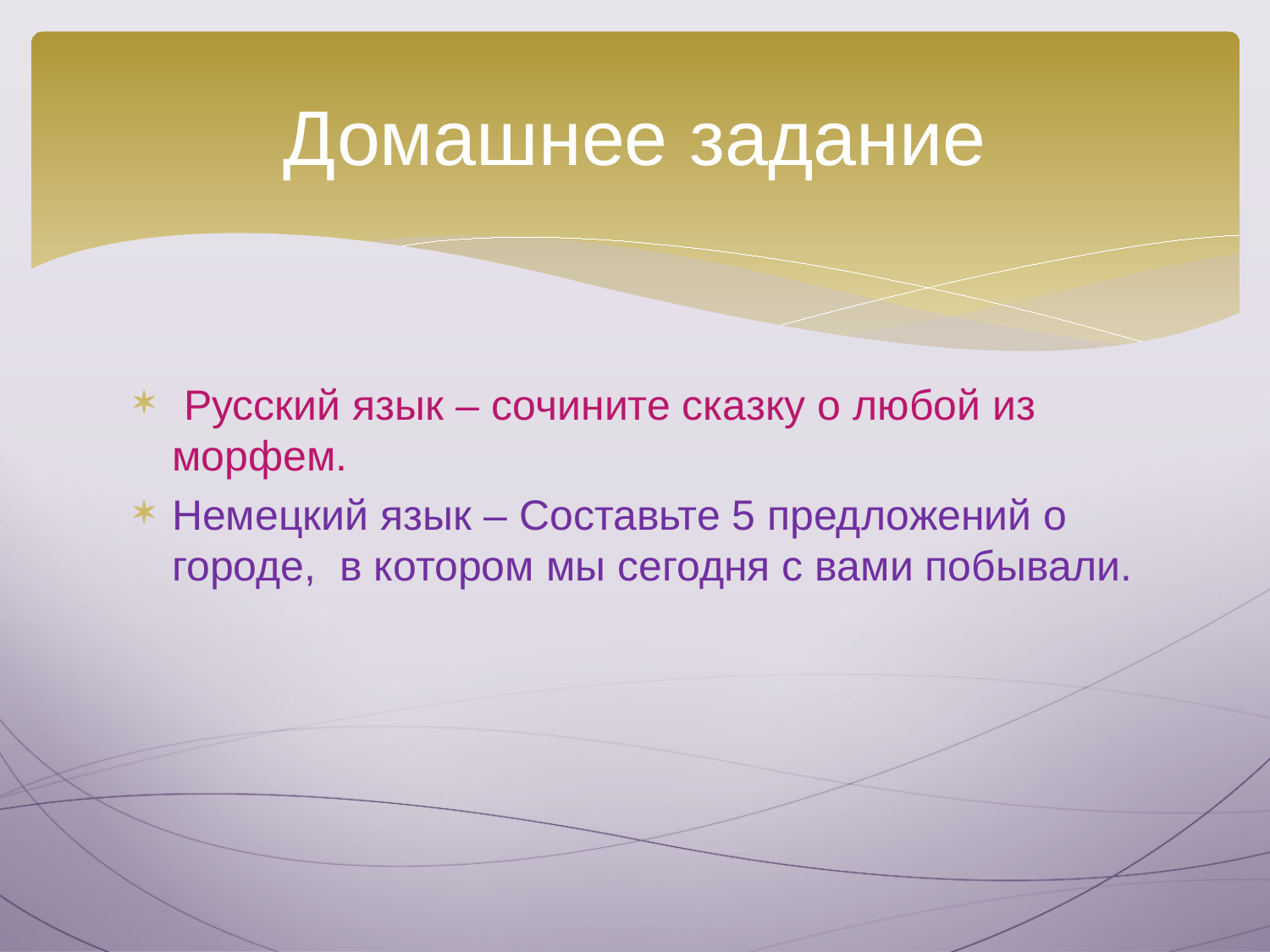

# Домашнее задание
 Русский язык – сочините сказку о любой из морфем.
Немецкий язык – Составьте 5 предложений о городе,  в котором мы сегодня с вами побывали.